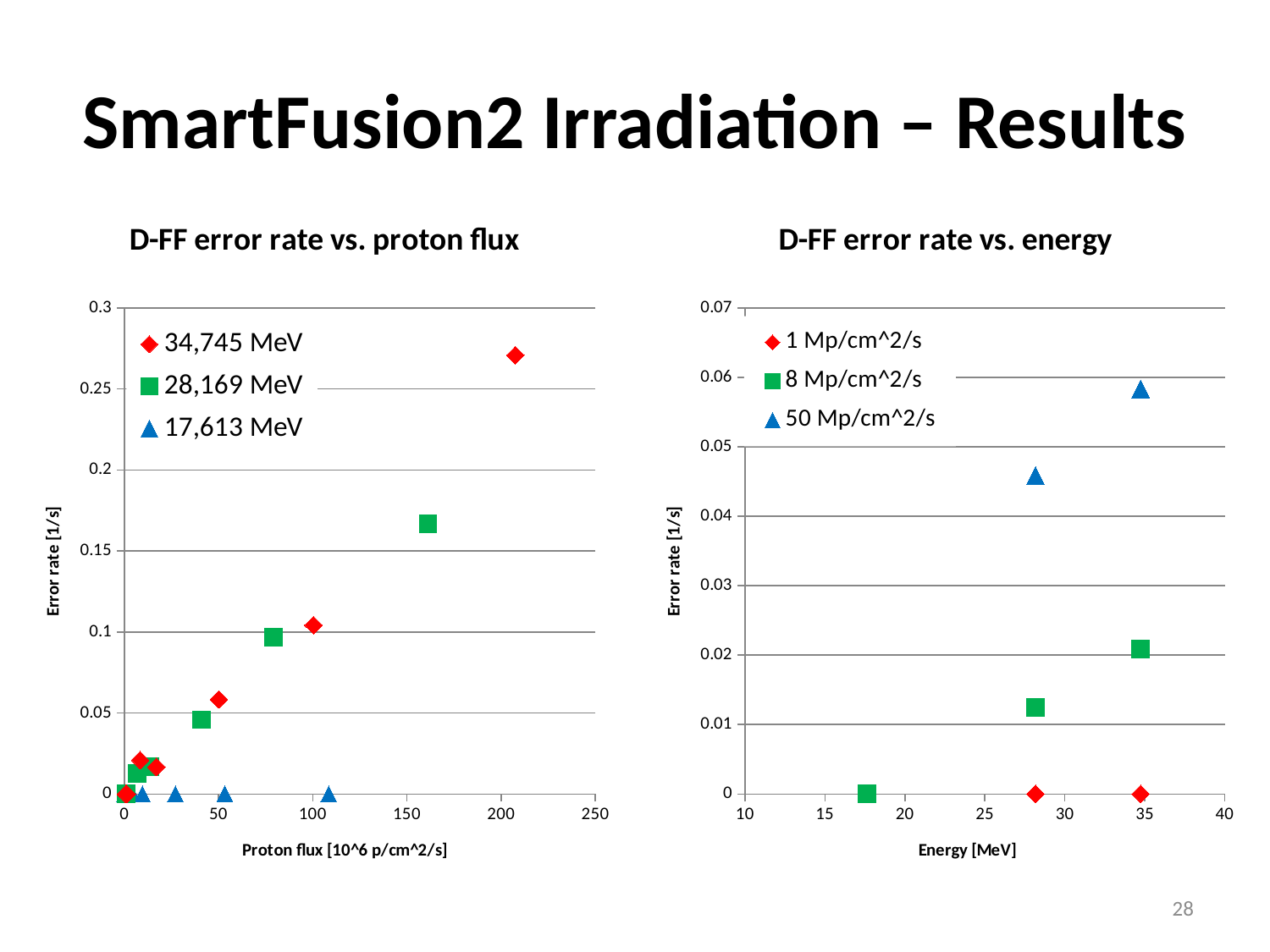

# SmartFusion2 Irradiation – Results

### Chart: D-FF error rate vs. proton flux

| Category | 34,745 MeV | 28,169 MeV | 17,613 MeV |
|---|---|---|---|

### Chart: D-FF error rate vs. energy

| Category | 1 Mp/cm^2/s | 8 Mp/cm^2/s | 50 Mp/cm^2/s |
|---|---|---|---|
28